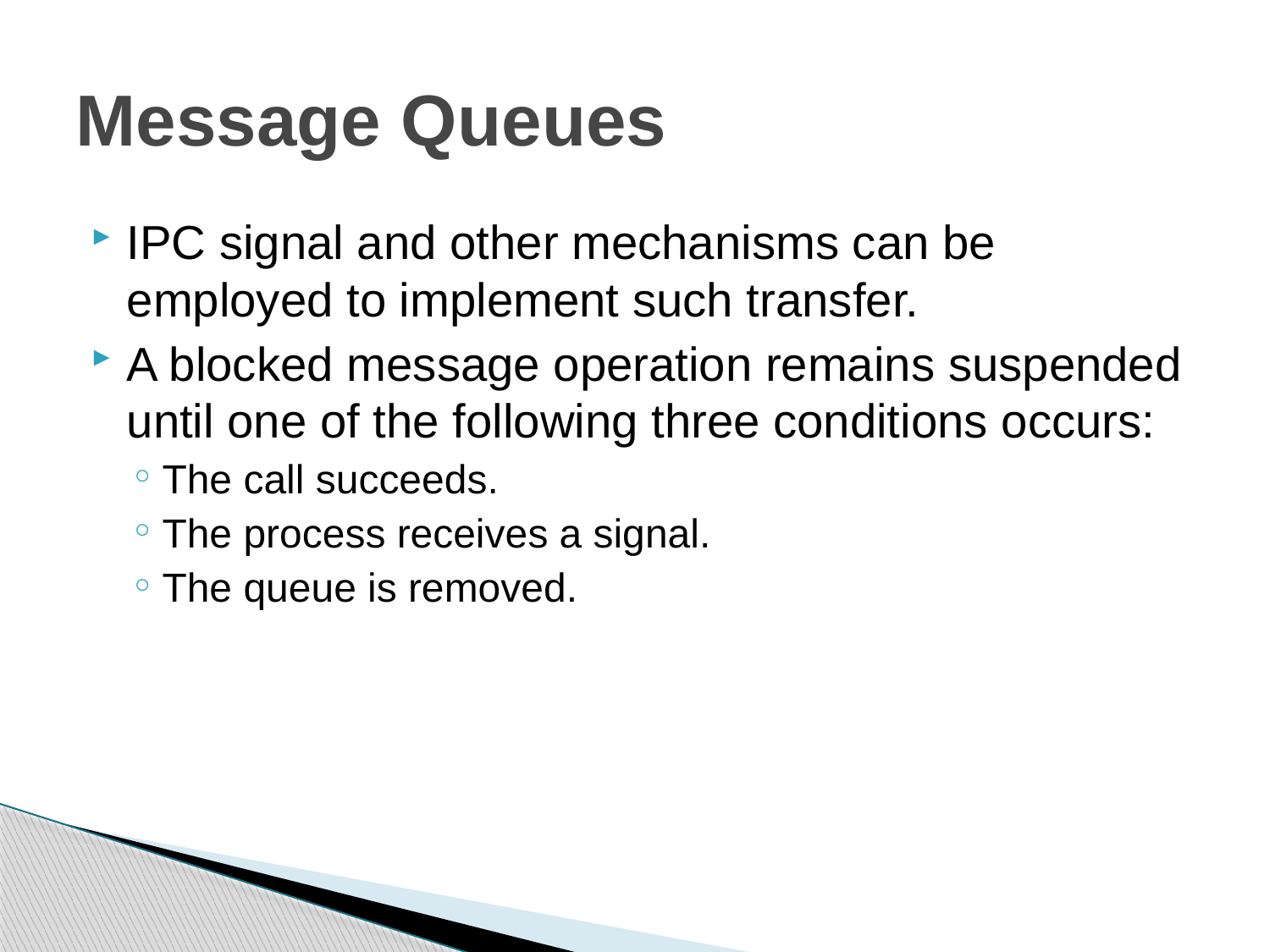

# Message Queues
IPC signal and other mechanisms can be employed to implement such transfer.
A blocked message operation remains suspended until one of the following three conditions occurs:
The call succeeds.
The process receives a signal.
The queue is removed.